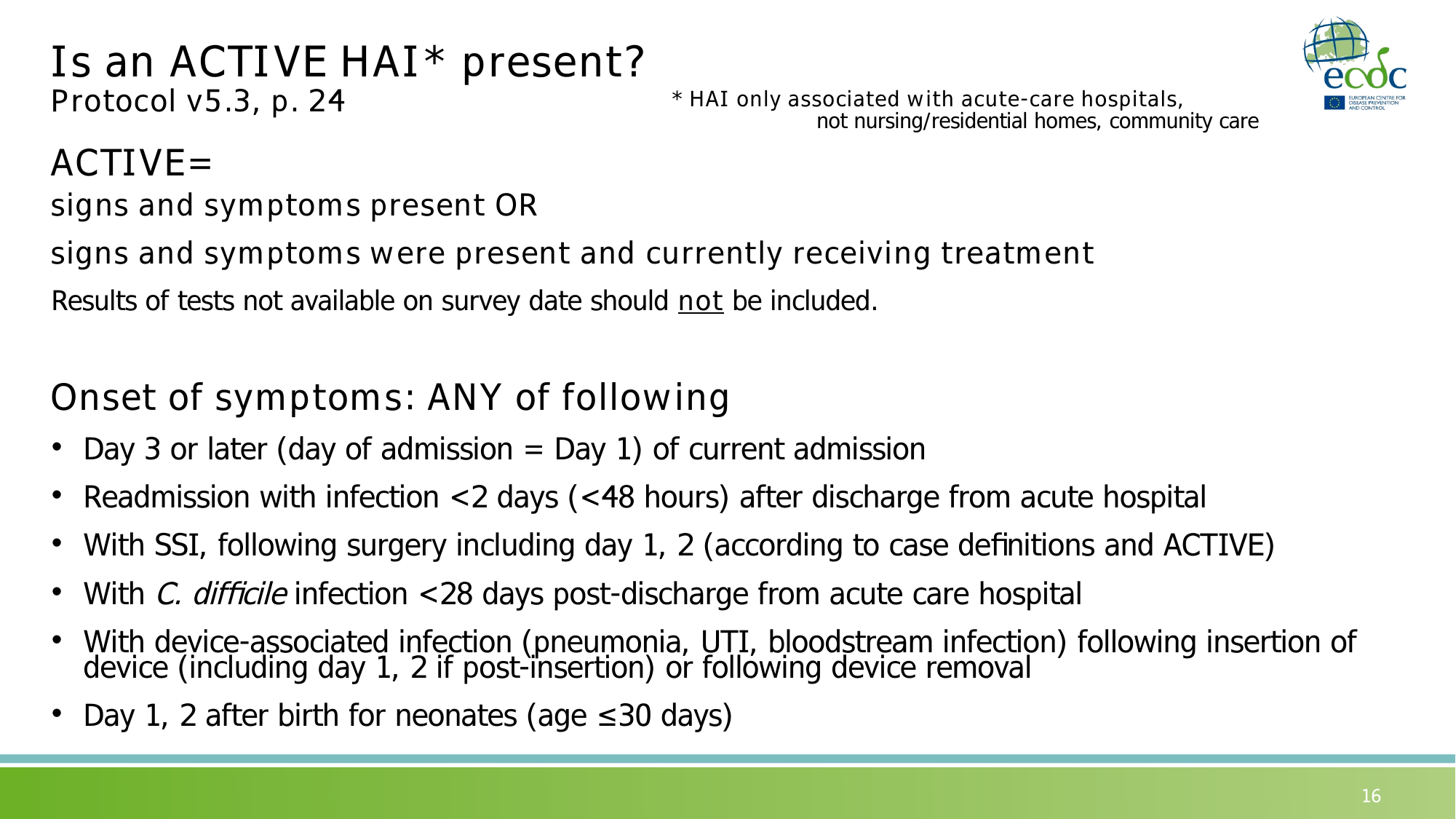

# Is an ACTIVE HAI* present? Protocol v5.3, p. 24
* HAI only associated with acute-care hospitals,             not nursing/residential homes, community care
ACTIVE=
signs and symptoms present OR
signs and symptoms were present and currently receiving treatment
Results of tests not available on survey date should not be included.

Onset of symptoms: ANY of following
Day 3 or later (day of admission = Day 1) of current admission
Readmission with infection <2 days (<48 hours) after discharge from acute hospital
With SSI, following surgery including day 1, 2 (according to case definitions and ACTIVE)
With C. difficile infection <28 days post-discharge from acute care hospital
With device-associated infection (pneumonia, UTI, bloodstream infection) following insertion of device (including day 1, 2 if post-insertion) or following device removal
Day 1, 2 after birth for neonates (age ≤30 days)

16